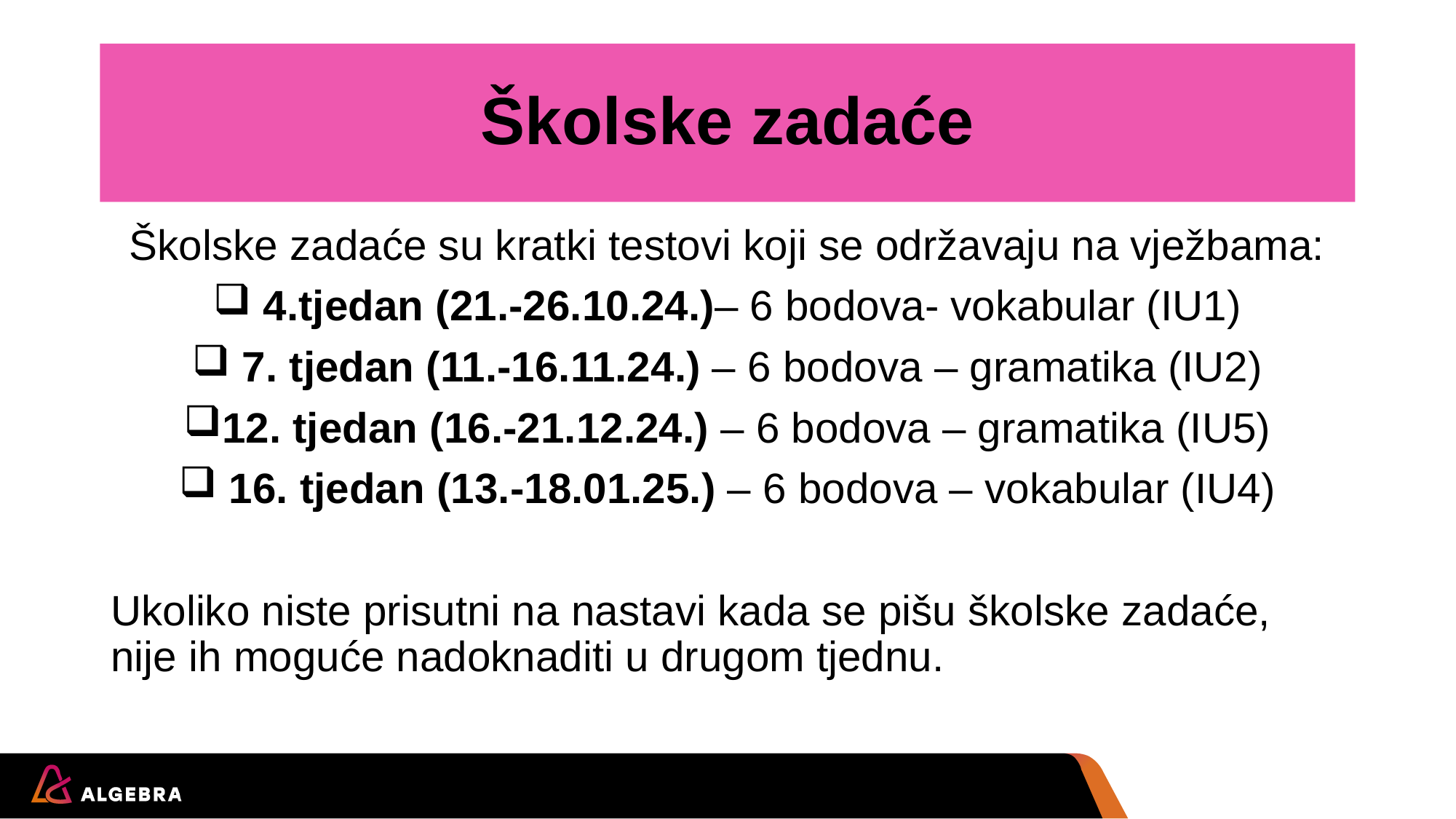

# Školske zadaće
Školske zadaće su kratki testovi koji se održavaju na vježbama:
 4.tjedan (21.-26.10.24.)– 6 bodova- vokabular (IU1)
 7. tjedan (11.-16.11.24.) – 6 bodova – gramatika (IU2)
12. tjedan (16.-21.12.24.) – 6 bodova – gramatika (IU5)
 16. tjedan (13.-18.01.25.) – 6 bodova – vokabular (IU4)

Ukoliko niste prisutni na nastavi kada se pišu školske zadaće, nije ih moguće nadoknaditi u drugom tjednu.